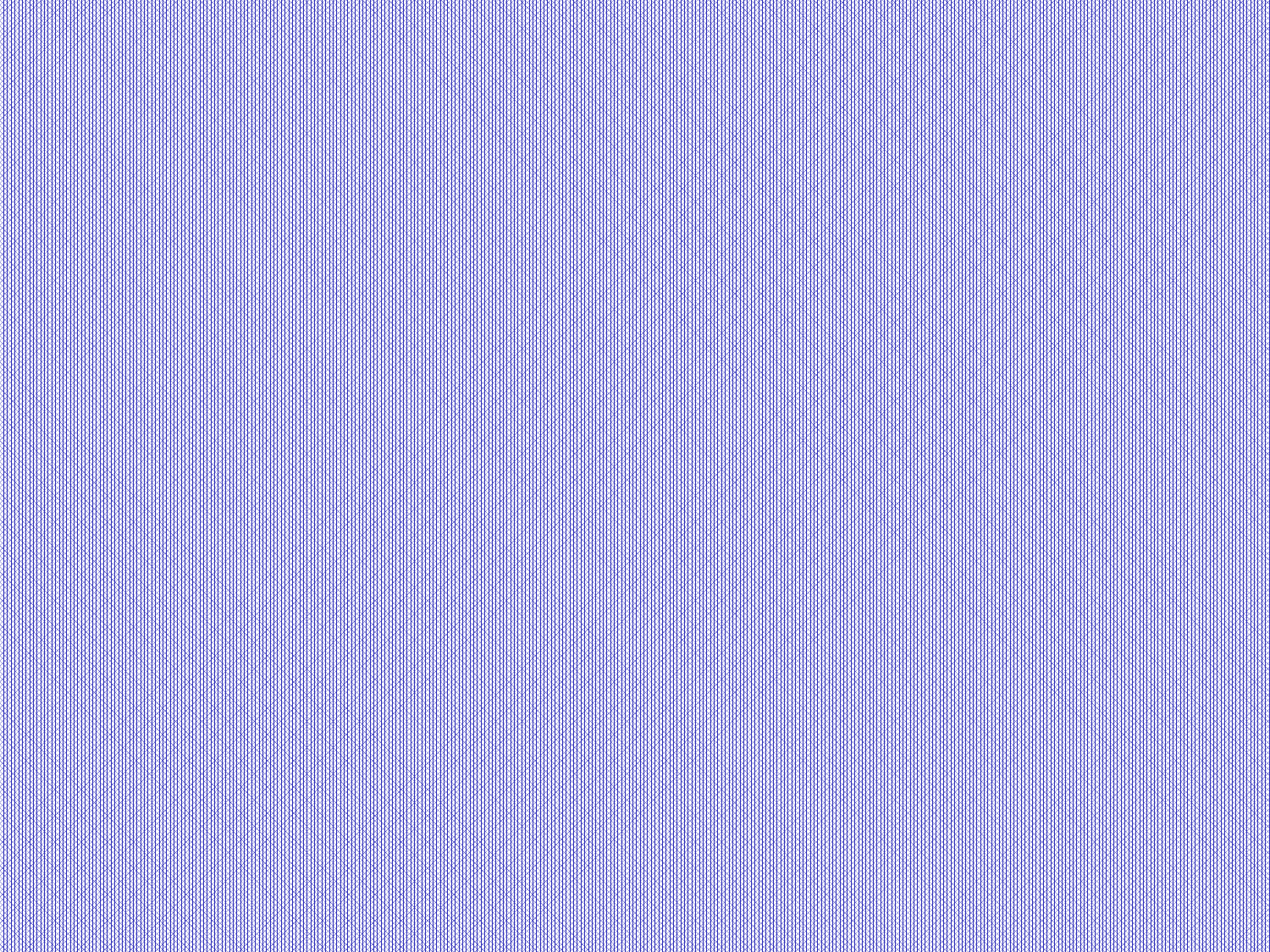

Who is Watson,
Crick, and Franklin ?